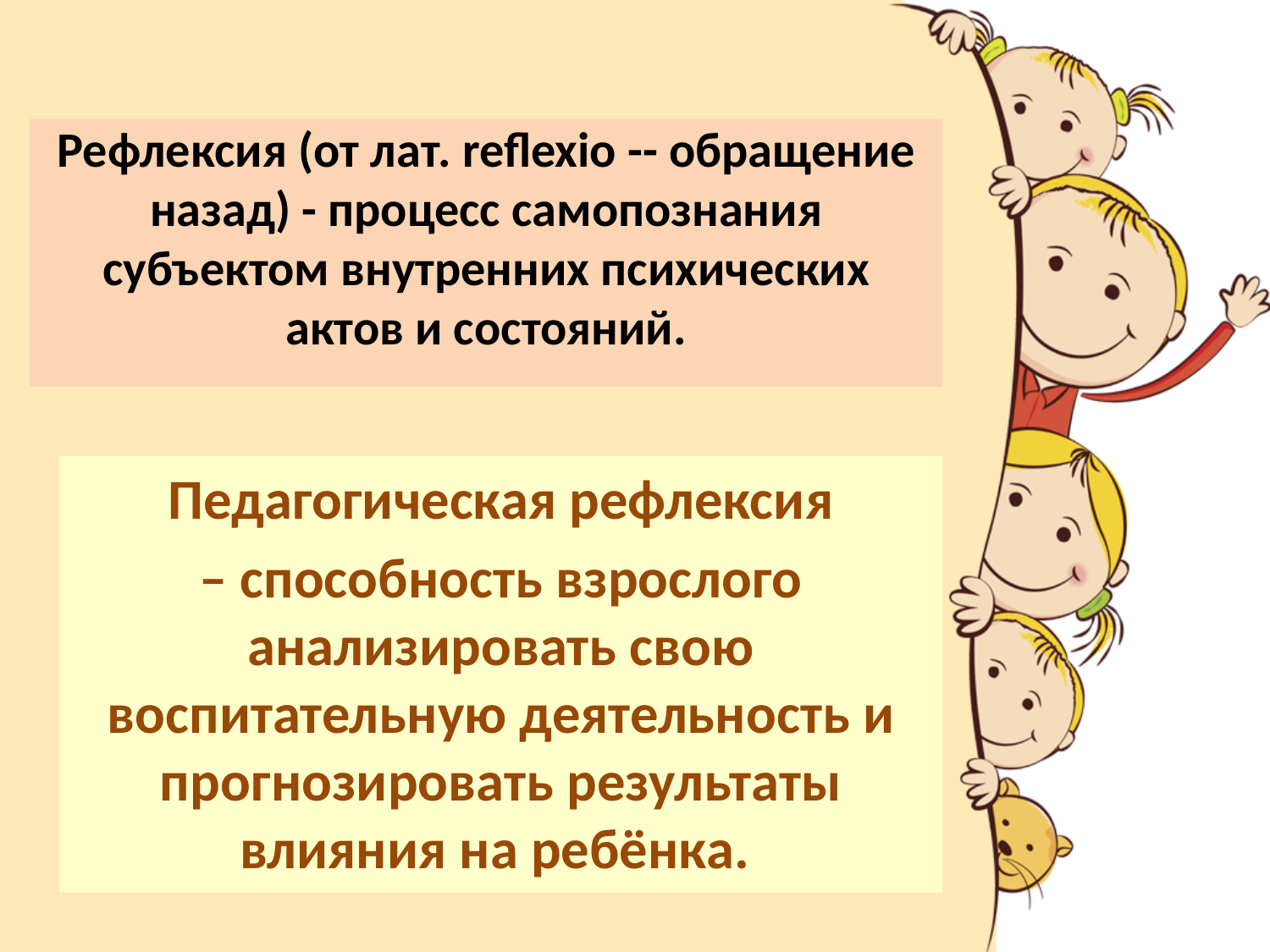

# Рефлексия (от лат. reflexio -- обращение назад) - процесс самопознания субъектом внутренних психических актов и состояний.
Педагогическая рефлексия
– способность взрослого анализировать свою воспитательную деятельность и прогнозировать результаты влияния на ребёнка.